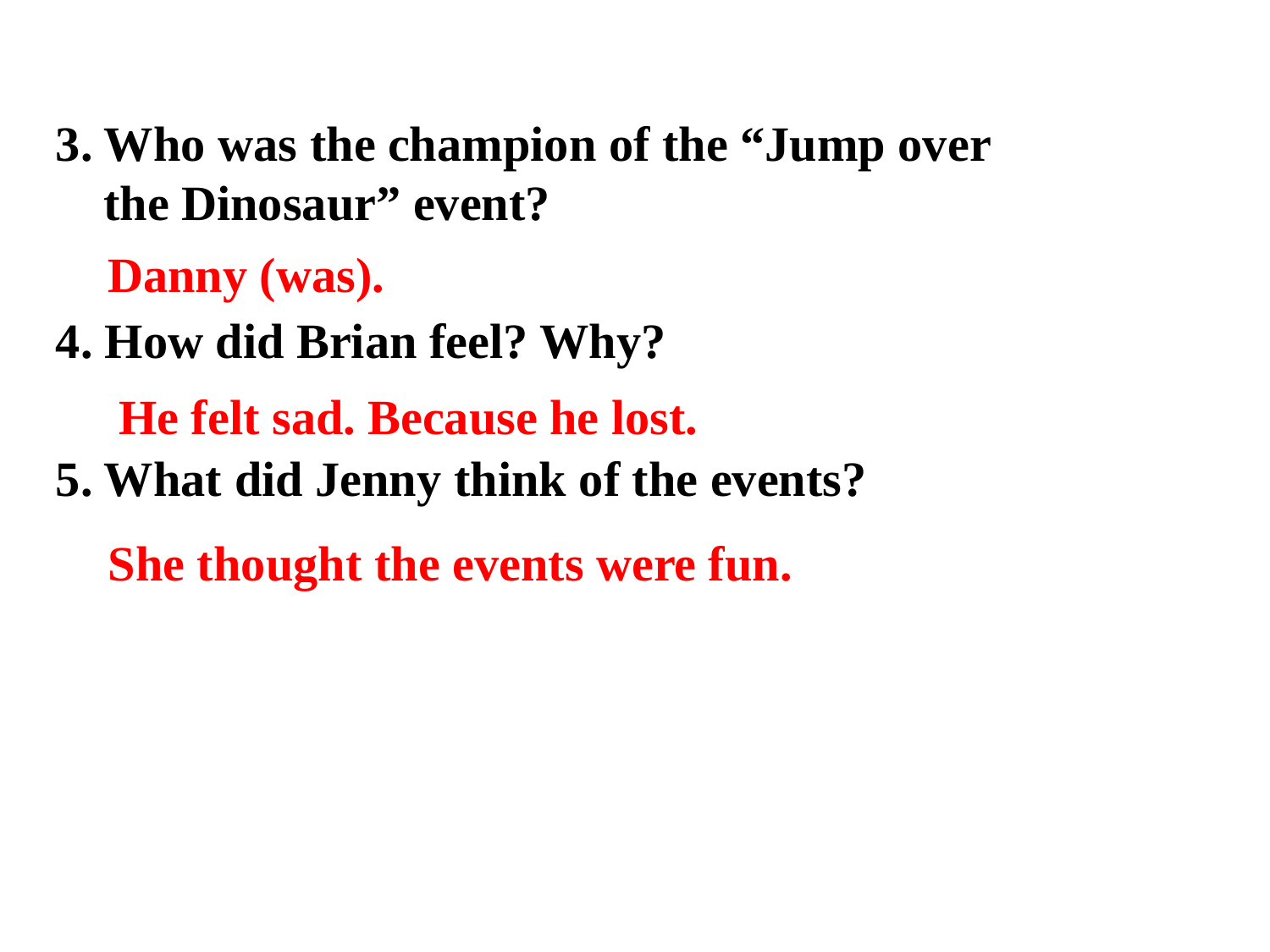

3. Who was the champion of the “Jump over the Dinosaur” event?

4. How did Brian feel? Why?

5. What did Jenny think of the events?
Danny (was).
He felt sad. Because he lost.
She thought the events were fun.